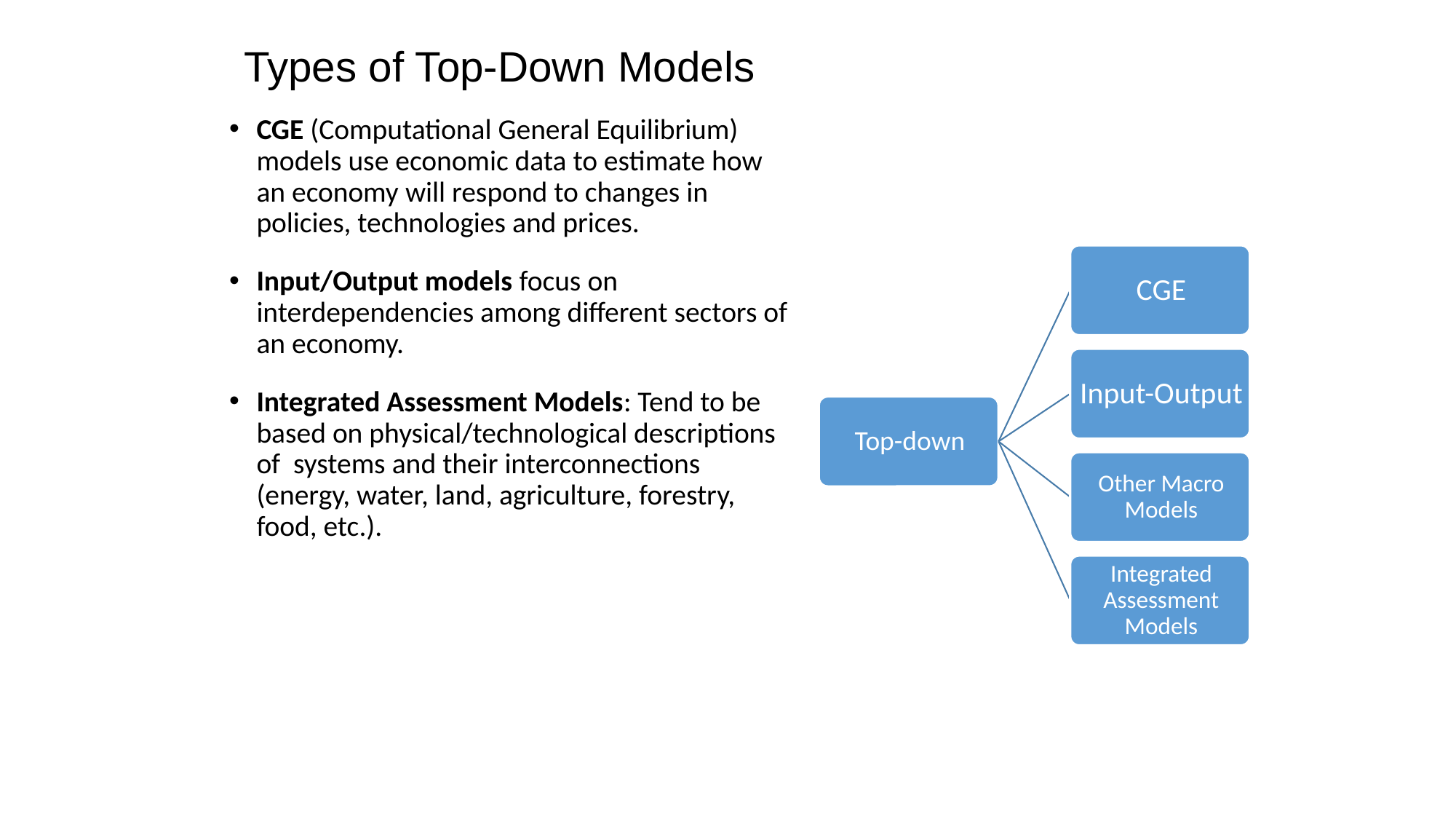

# Types of Top-Down Models
CGE (Computational General Equilibrium) models use economic data to estimate how an economy will respond to changes in policies, technologies and prices.
Input/Output models focus on interdependencies among different sectors of an economy.
Integrated Assessment Models: Tend to be based on physical/technological descriptions of  systems and their interconnections (energy, water, land, agriculture, forestry, food, etc.).
Top-down

CGE

Input-Output

Other Macro Models

Integrated Assessment Models